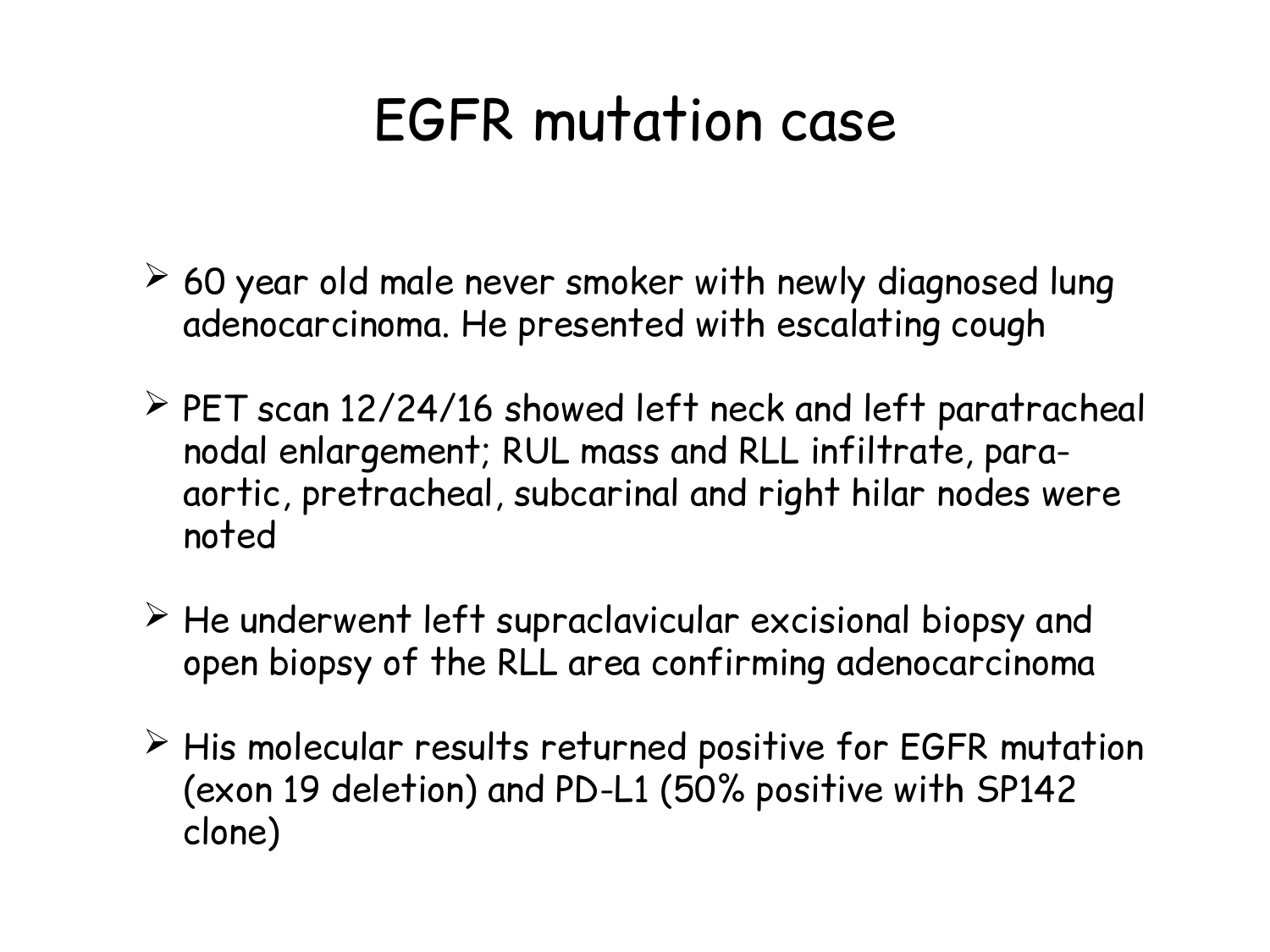

# EGFR mutation case
60 year old male never smoker with newly diagnosed lung adenocarcinoma. He presented with escalating cough

PET scan 12/24/16 showed left neck and left paratracheal nodal enlargement; RUL mass and RLL infiltrate, para-aortic, pretracheal, subcarinal and right hilar nodes were noted

He underwent left supraclavicular excisional biopsy and open biopsy of the RLL area confirming adenocarcinoma

His molecular results returned positive for EGFR mutation (exon 19 deletion) and PD-L1 (50% positive with SP142 clone)